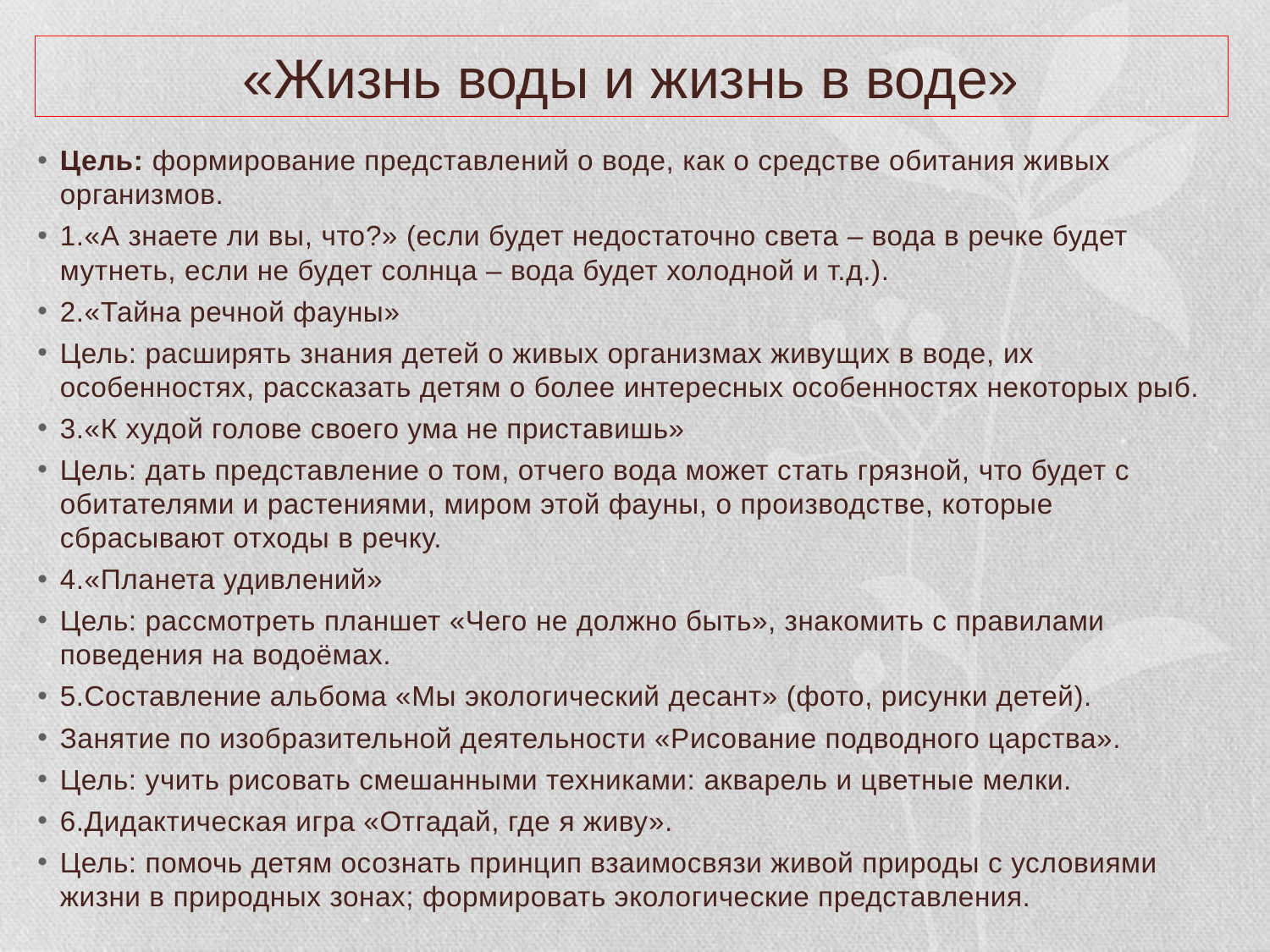

# «Жизнь воды и жизнь в воде»
Цель: формирование представлений о воде, как о средстве обитания живых организмов.
1.«А знаете ли вы, что?» (если будет недостаточно света – вода в речке будет мутнеть, если не будет солнца – вода будет холодной и т.д.).
2.«Тайна речной фауны»
Цель: расширять знания детей о живых организмах живущих в воде, их особенностях, рассказать детям о более интересных особенностях некоторых рыб.
3.«К худой голове своего ума не приставишь»
Цель: дать представление о том, отчего вода может стать грязной, что будет с обитателями и растениями, миром этой фауны, о производстве, которые сбрасывают отходы в речку.
4.«Планета удивлений»
Цель: рассмотреть планшет «Чего не должно быть», знакомить с правилами поведения на водоёмах.
5.Составление альбома «Мы экологический десант» (фото, рисунки детей).
Занятие по изобразительной деятельности «Рисование подводного царства».
Цель: учить рисовать смешанными техниками: акварель и цветные мелки.
6.Дидактическая игра «Отгадай, где я живу».
Цель: помочь детям осознать принцип взаимосвязи живой природы с условиями жизни в природных зонах; формировать экологические представления.